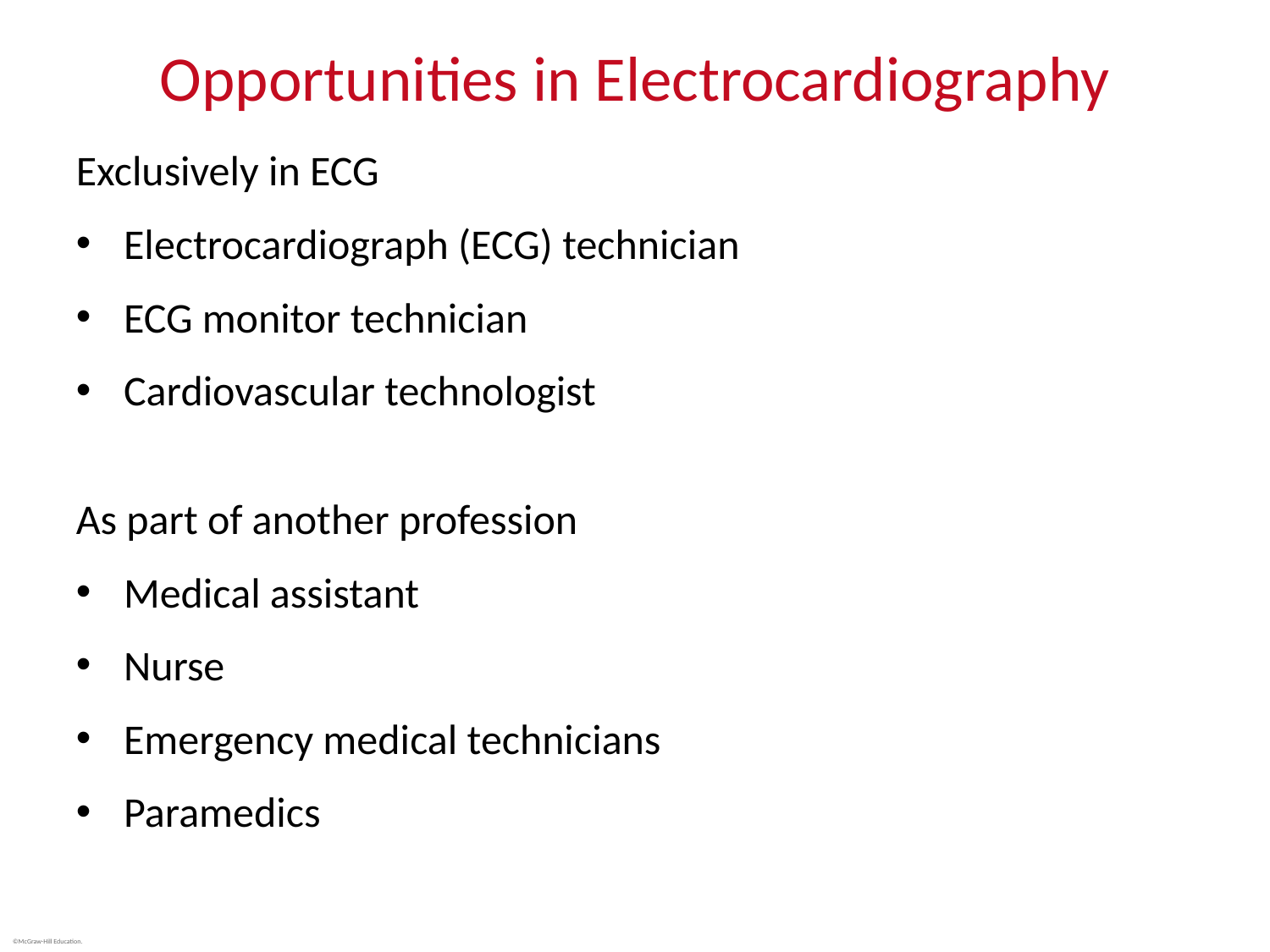

# Opportunities in Electrocardiography
Exclusively in ECG
Electrocardiograph (ECG) technician
ECG monitor technician
Cardiovascular technologist
As part of another profession
Medical assistant
Nurse
Emergency medical technicians
Paramedics